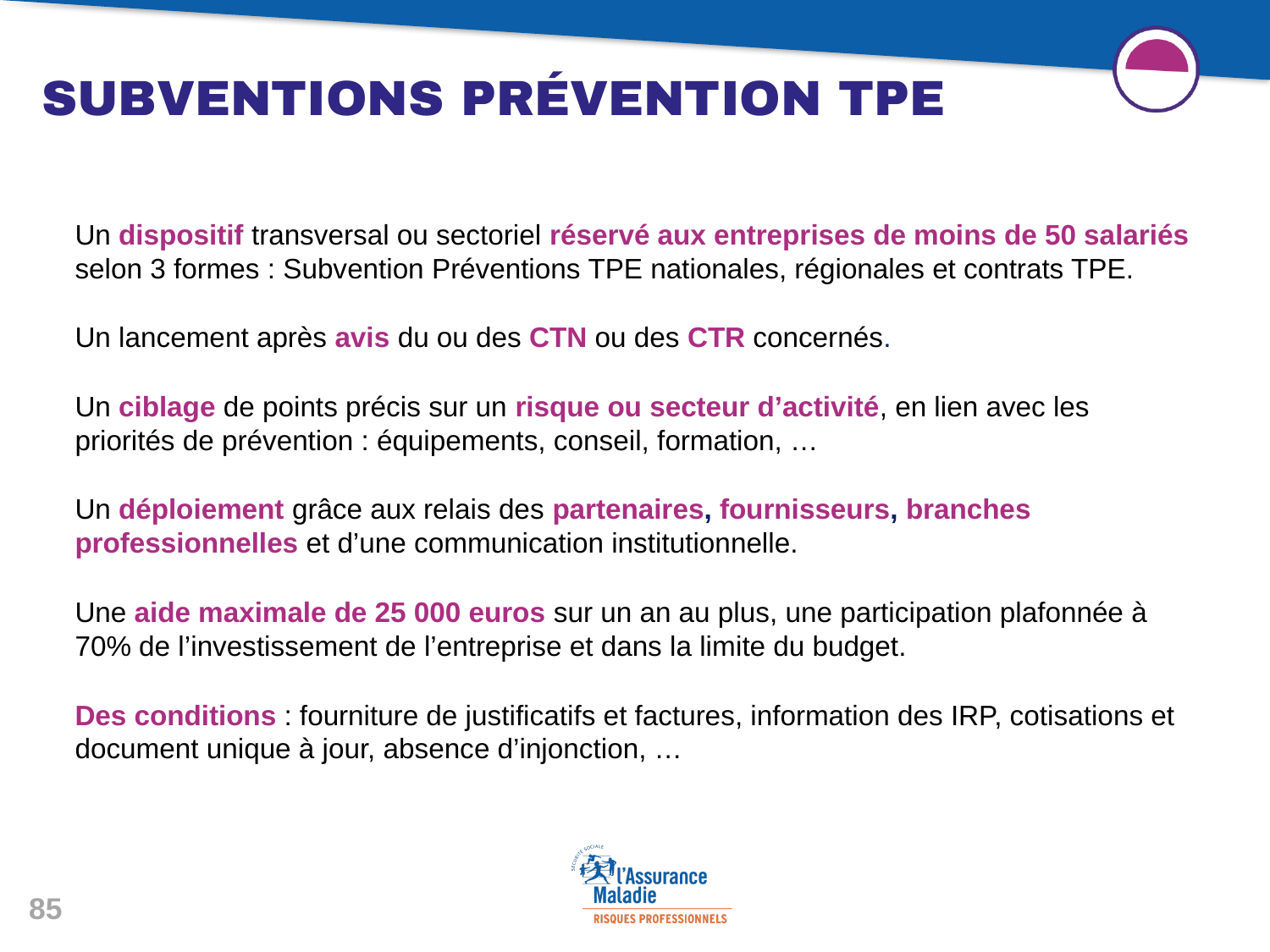

# Subventions prévention tpe
Un dispositif transversal ou sectoriel réservé aux entreprises de moins de 50 salariés selon 3 formes : Subvention Préventions TPE nationales, régionales et contrats TPE.
Un lancement après avis du ou des CTN ou des CTR concernés.
Un ciblage de points précis sur un risque ou secteur d’activité, en lien avec les priorités de prévention : équipements, conseil, formation, …
Un déploiement grâce aux relais des partenaires, fournisseurs, branches professionnelles et d’une communication institutionnelle.
Une aide maximale de 25 000 euros sur un an au plus, une participation plafonnée à 70% de l’investissement de l’entreprise et dans la limite du budget.
Des conditions : fourniture de justificatifs et factures, information des IRP, cotisations et document unique à jour, absence d’injonction, …

85